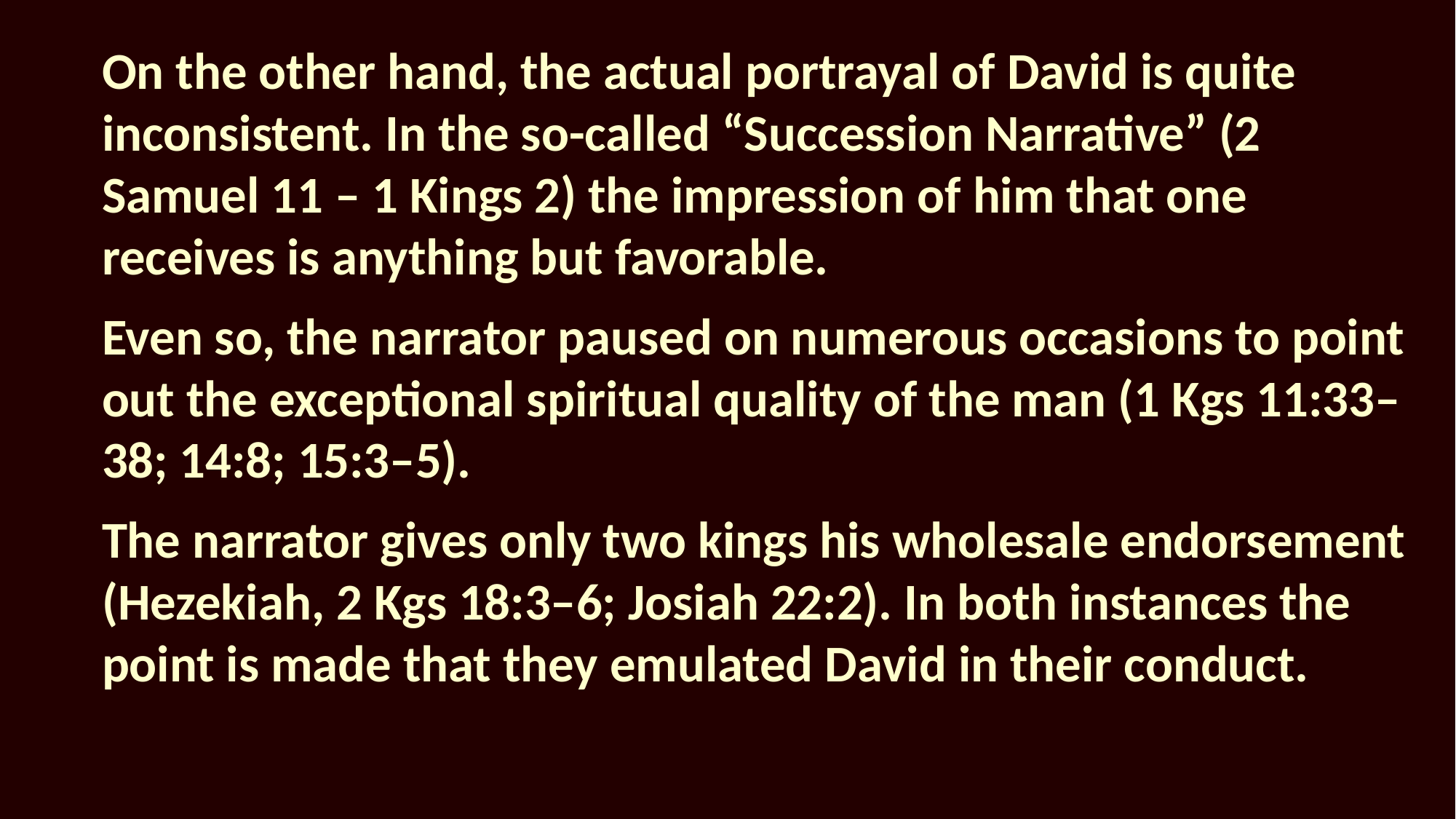

On the other hand, the actual portrayal of David is quite inconsistent. In the so-called “Succession Narrative” (2 Samuel 11 – 1 Kings 2) the impression of him that one receives is anything but favorable.
Even so, the narrator paused on numerous occasions to point out the exceptional spiritual quality of the man (1 Kgs 11:33–38; 14:8; 15:3–5).
The narrator gives only two kings his wholesale endorsement (Hezekiah, 2 Kgs 18:3–6; Josiah 22:2). In both instances the point is made that they emulated David in their conduct.